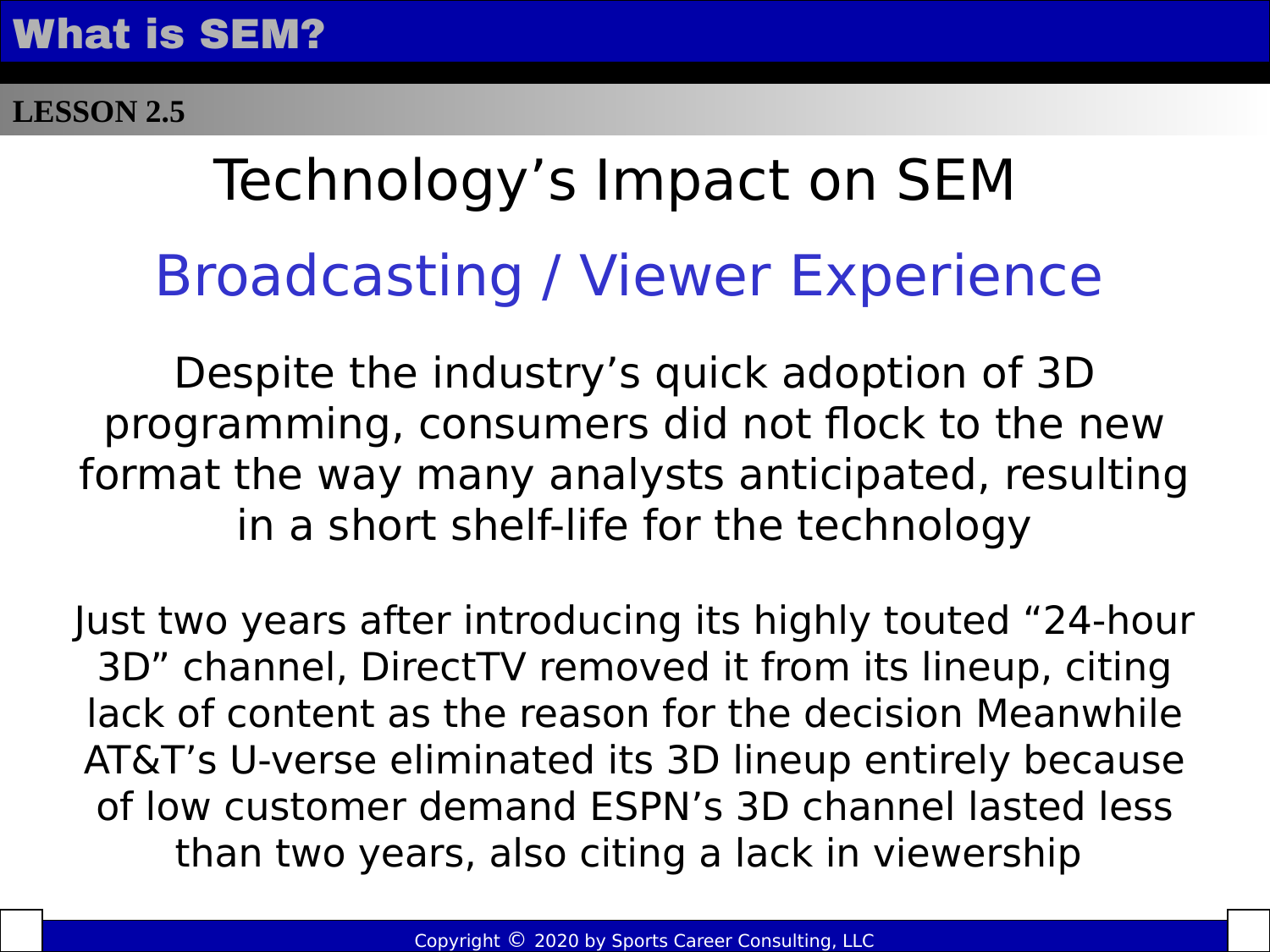

What is SEM?
LESSON 2.5
Technology’s Impact on SEM
Broadcasting / Viewer Experience
Despite the industry’s quick adoption of 3D programming, consumers did not flock to the new format the way many analysts anticipated, resulting in a short shelf-life for the technology

Just two years after introducing its highly touted “24-hour 3D” channel, DirectTV removed it from its lineup, citing lack of content as the reason for the decision Meanwhile AT&T’s U-verse eliminated its 3D lineup entirely because of low customer demand ESPN’s 3D channel lasted less than two years, also citing a lack in viewership

Copyright © 2020 by Sports Career Consulting, LLC